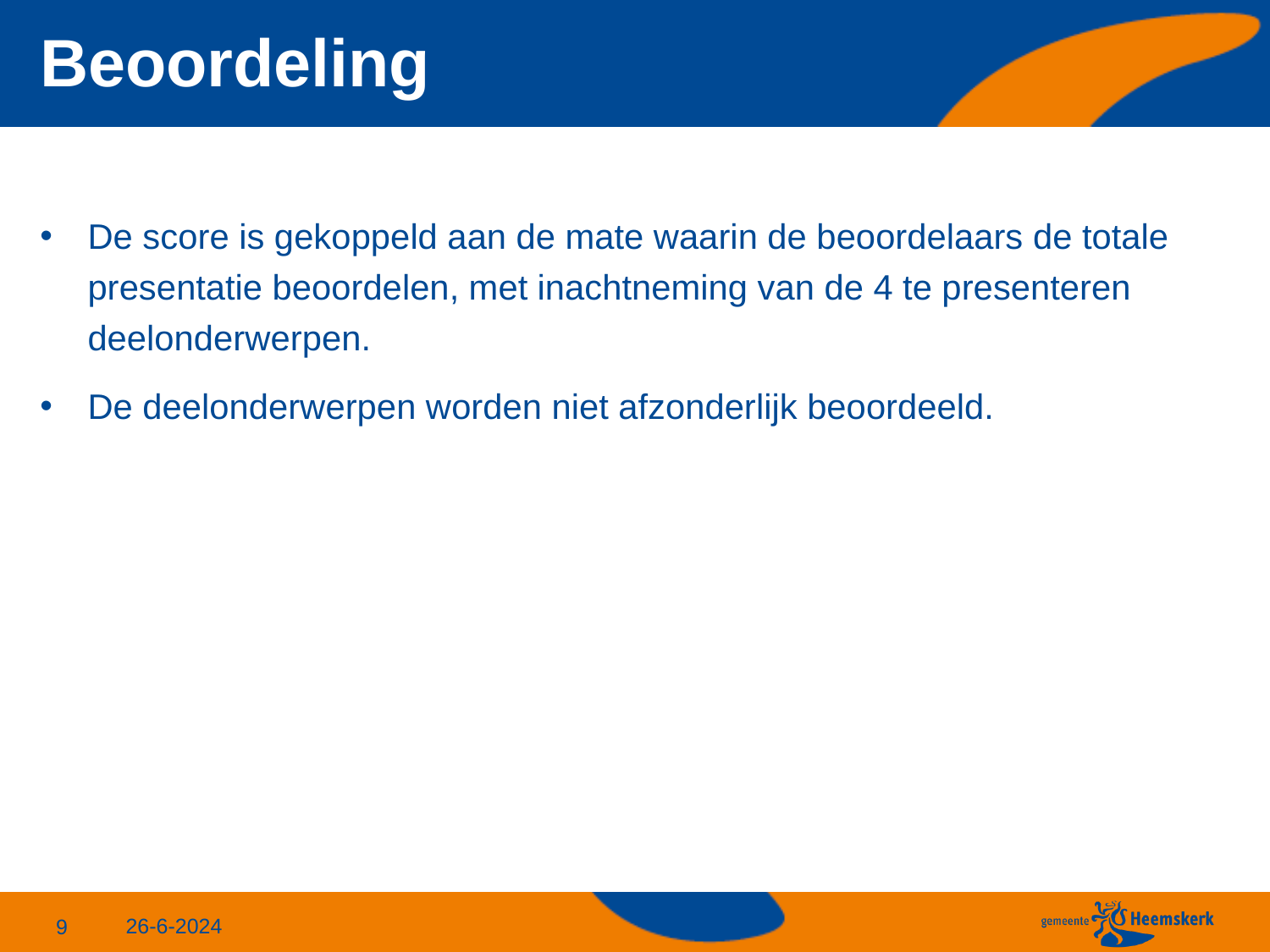

# Beoordeling
De score is gekoppeld aan de mate waarin de beoordelaars de totale presentatie beoordelen, met inachtneming van de 4 te presenteren deelonderwerpen.
De deelonderwerpen worden niet afzonderlijk beoordeeld.

26-6-2024
9